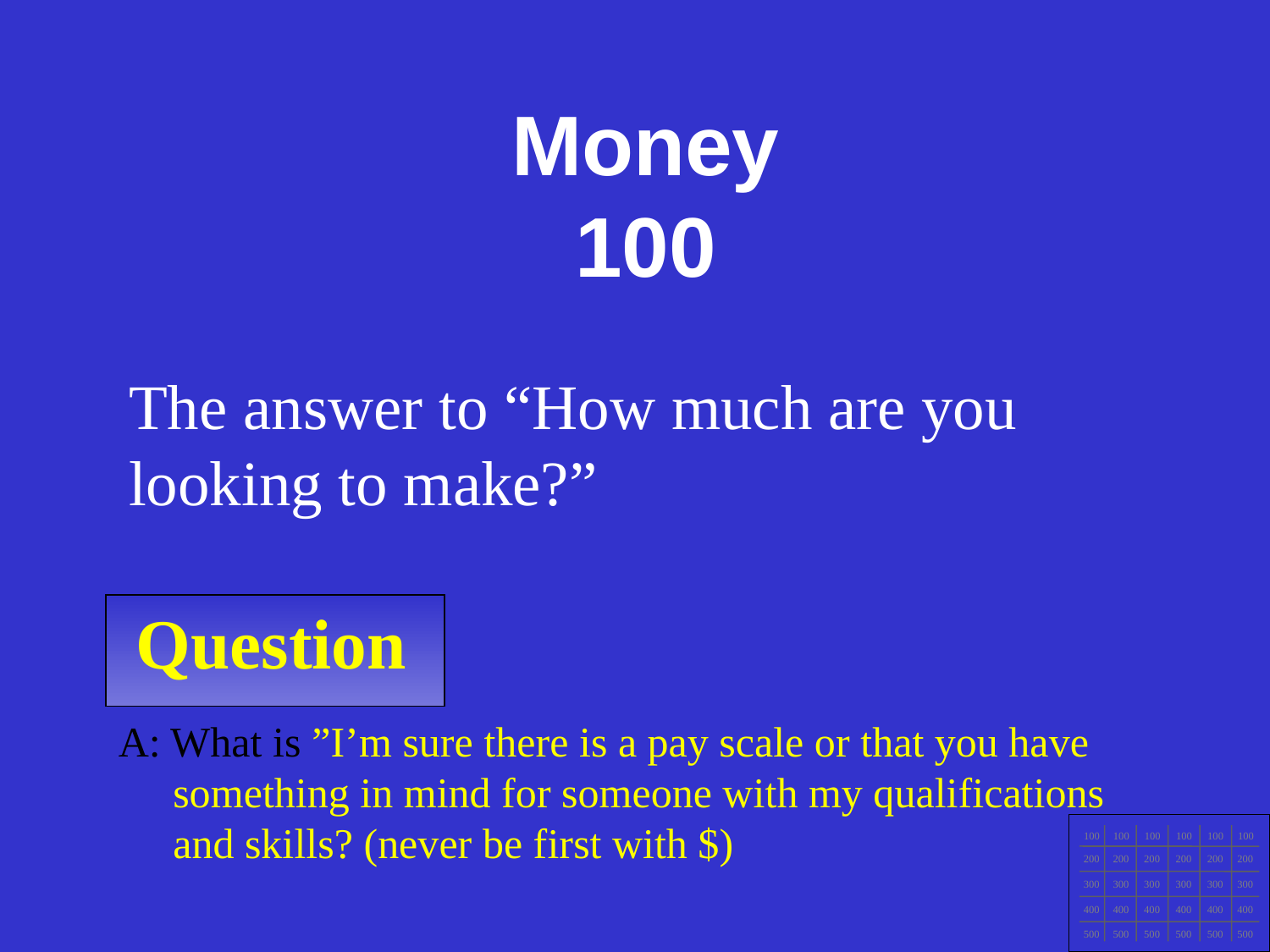

Money
100
The answer to “How much are you looking to make?”
Question

A: What is ”I’m sure there is a pay scale or that you have something in mind for someone with my qualifications and skills? (never be first with $)

100
100
100
100
100
100

200
200
200
200
200
200

300
300
300
300
300
300

400
400
400
400
400
400

500
500
500
500
500
500